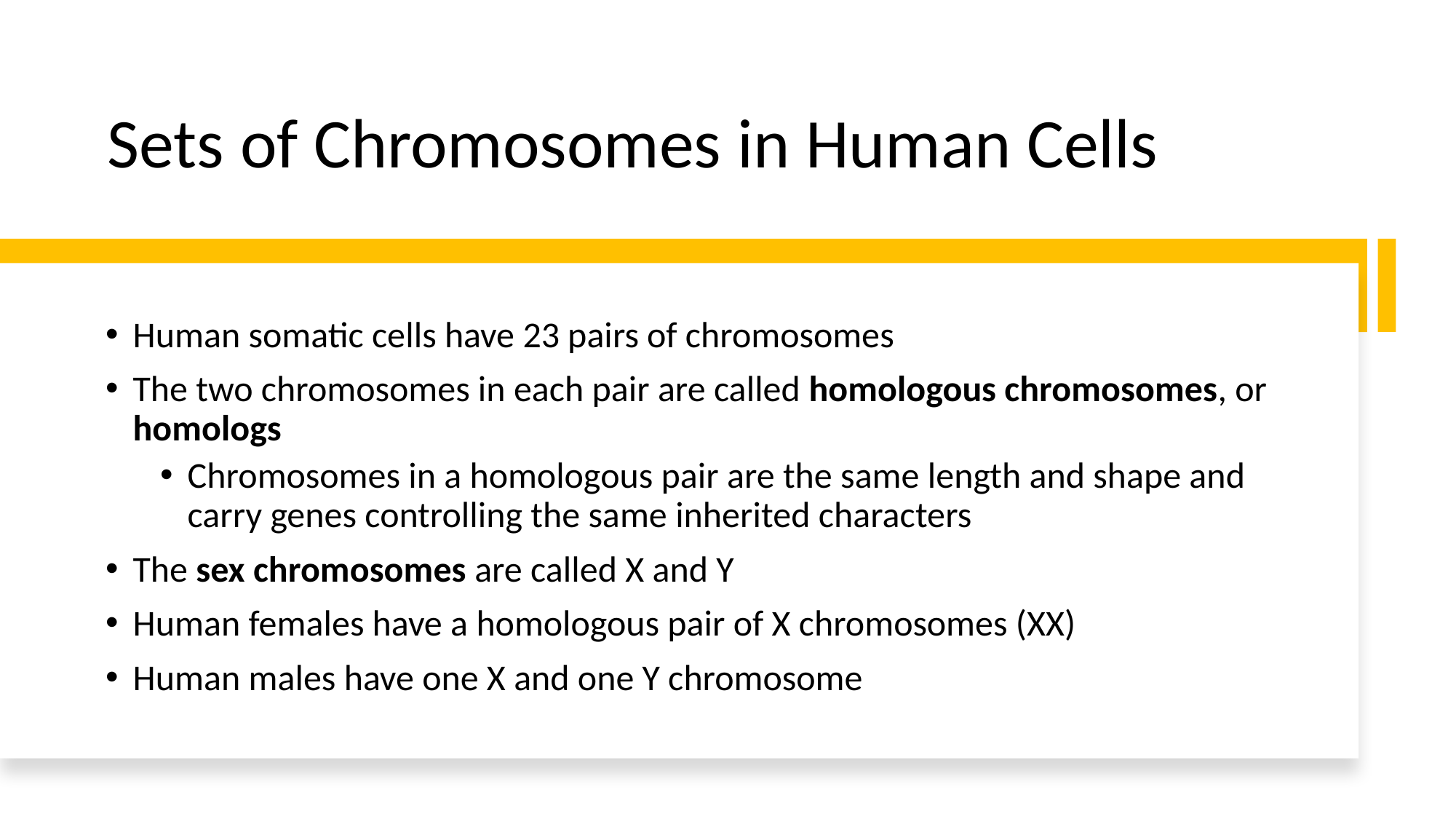

# Sets of Chromosomes in Human Cells

Human somatic cells have 23 pairs of chromosomes
The two chromosomes in each pair are called homologous chromosomes, or homologs
Chromosomes in a homologous pair are the same length and shape and carry genes controlling the same inherited characters
The sex chromosomes are called X and Y
Human females have a homologous pair of X chromosomes (XX)
Human males have one X and one Y chromosome